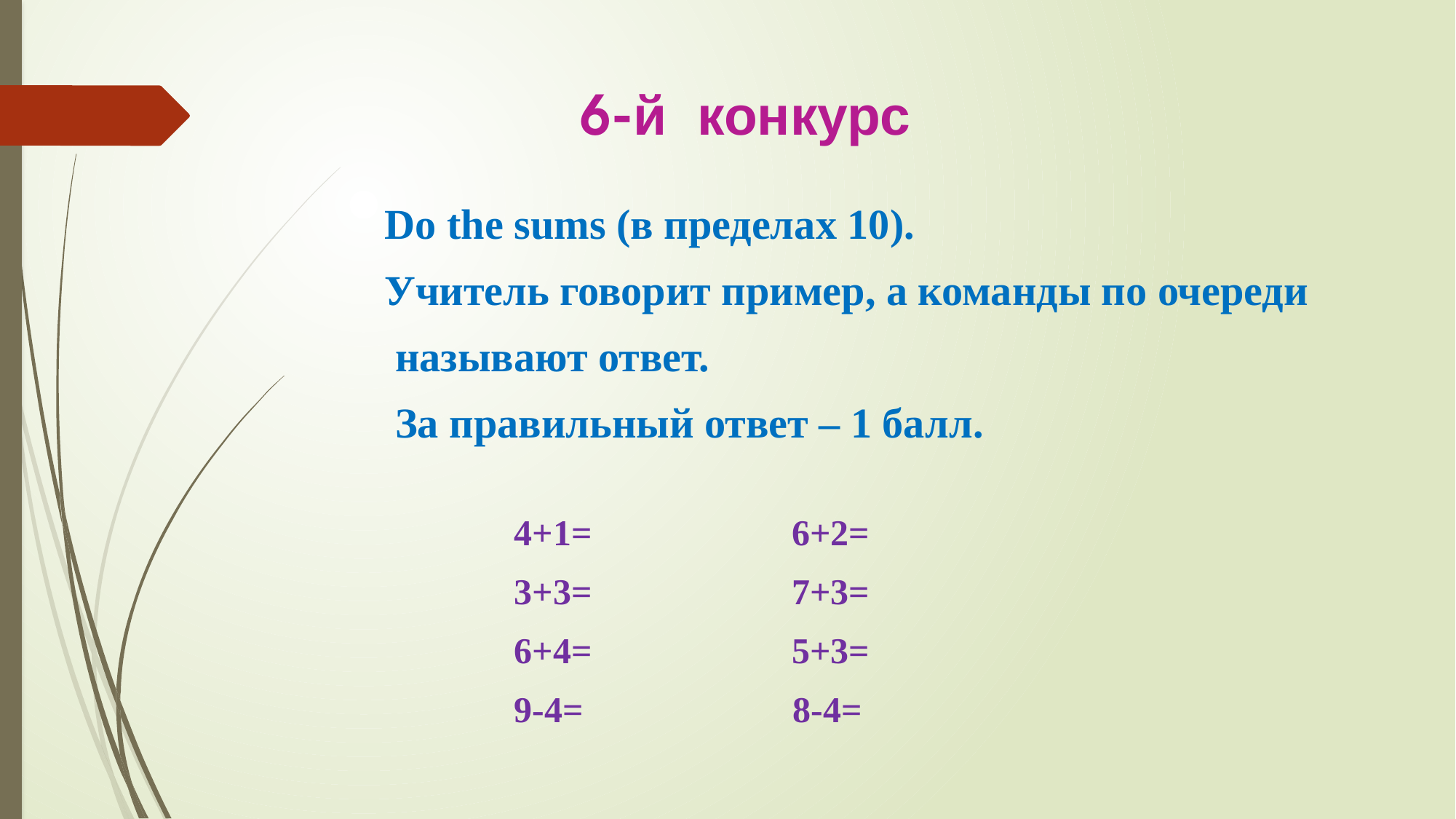

# 6-й  конкурс
           Do the sums (в пределах 10).
           Учитель говорит пример, а команды по очереди
            называют ответ.
            За правильный ответ – 1 балл.

                           4+1=                      6+2=
                           3+3=                      7+3=
                           6+4=                      5+3=
                           9-4=                       8-4=